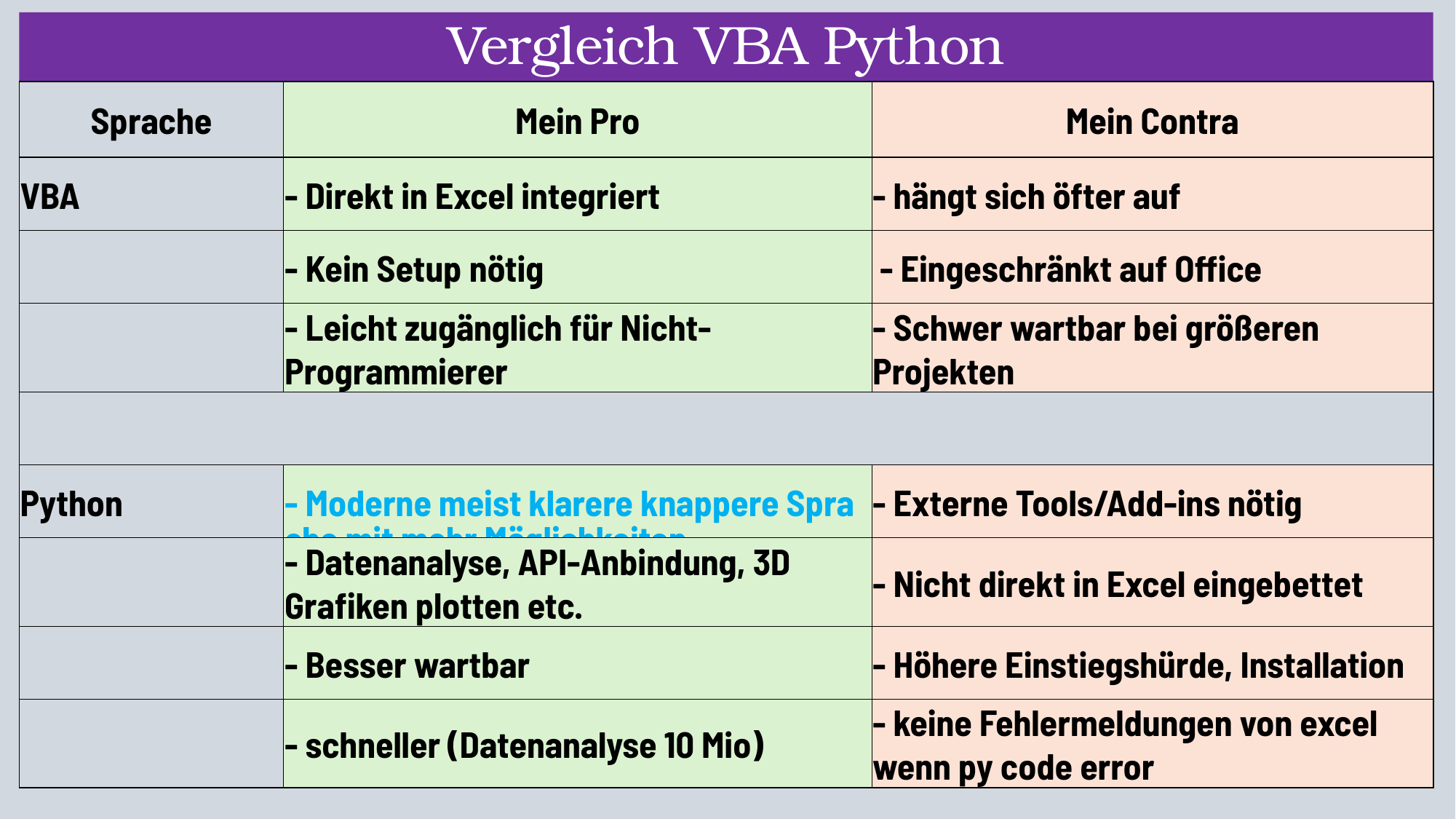

Vergleich VBA Python
| Sprache | Mein Pro | Mein Contra |
| --- | --- | --- |
| VBA | - Direkt in Excel integriert | - hängt sich öfter auf |
|  | - Kein Setup nötig | - Eingeschränkt auf Office |
|  | - Leicht zugänglich für Nicht-Programmierer | - Schwer wartbar bei größeren Projekten |
|  |  |  |
| Python | - Moderne meist klarere knappere Sprache mit mehr Möglichkeiten | - Externe Tools/Add-ins nötig |
|  | - Datenanalyse, API-Anbindung, 3D Grafiken plotten etc. | - Nicht direkt in Excel eingebettet |
|  | - Besser wartbar | - Höhere Einstiegshürde, Installation |
|  | - schneller (Datenanalyse 10 Mio) | - keine Fehlermeldungen von excel wenn py code error |